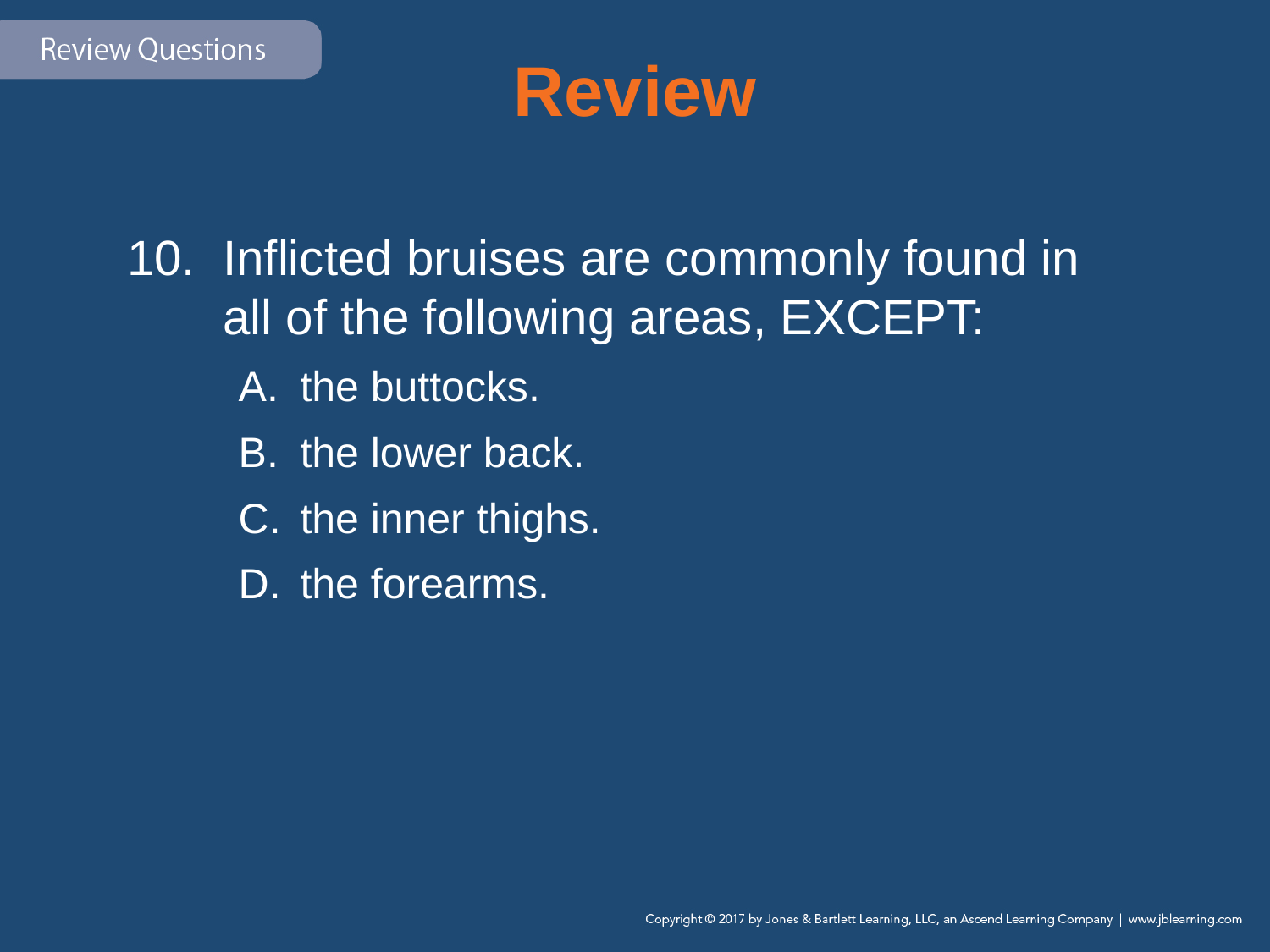

# Review
Inflicted bruises are commonly found in all of the following areas, EXCEPT:
the buttocks.
the lower back.
the inner thighs.
the forearms.